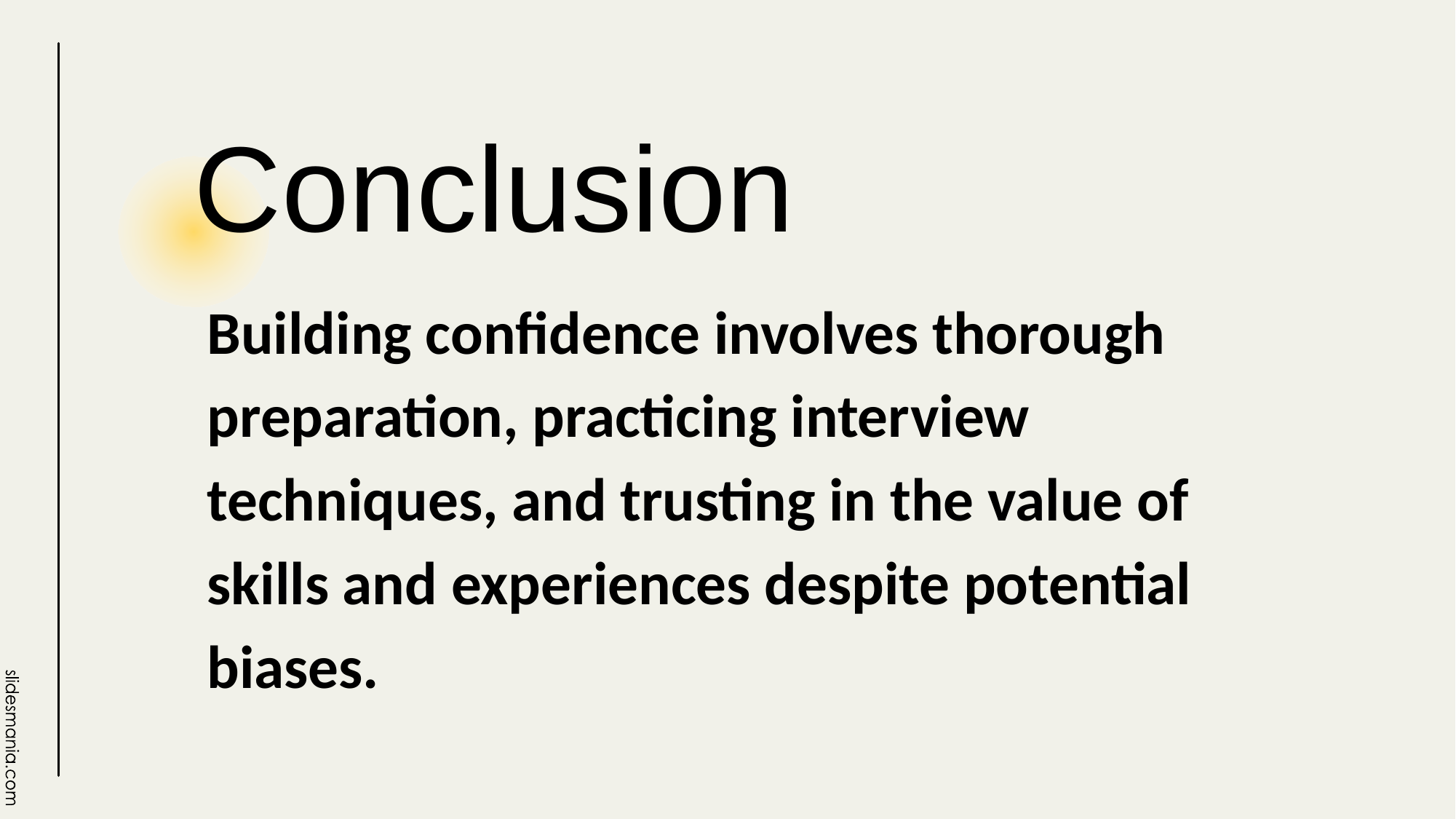

# Conclusion

Building confidence involves thorough preparation, practicing interview techniques, and trusting in the value of skills and experiences despite potential biases.